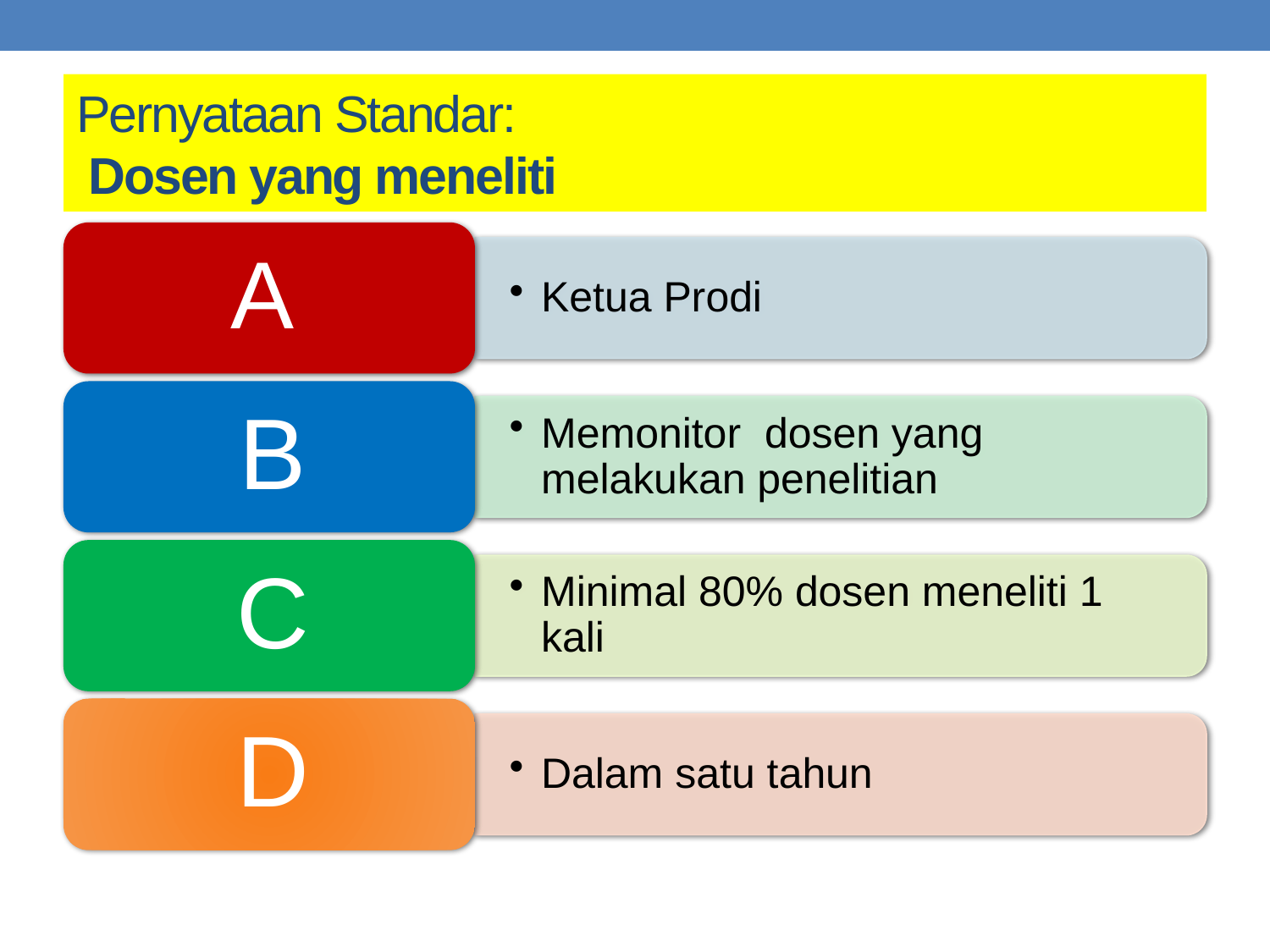

# Pernyataan Standar: Dosen yang meneliti
Ketua Prodi
A
Memonitor  dosen yang melakukan penelitian
B
Minimal 80% dosen meneliti 1 kali
C
Dalam satu tahun
D